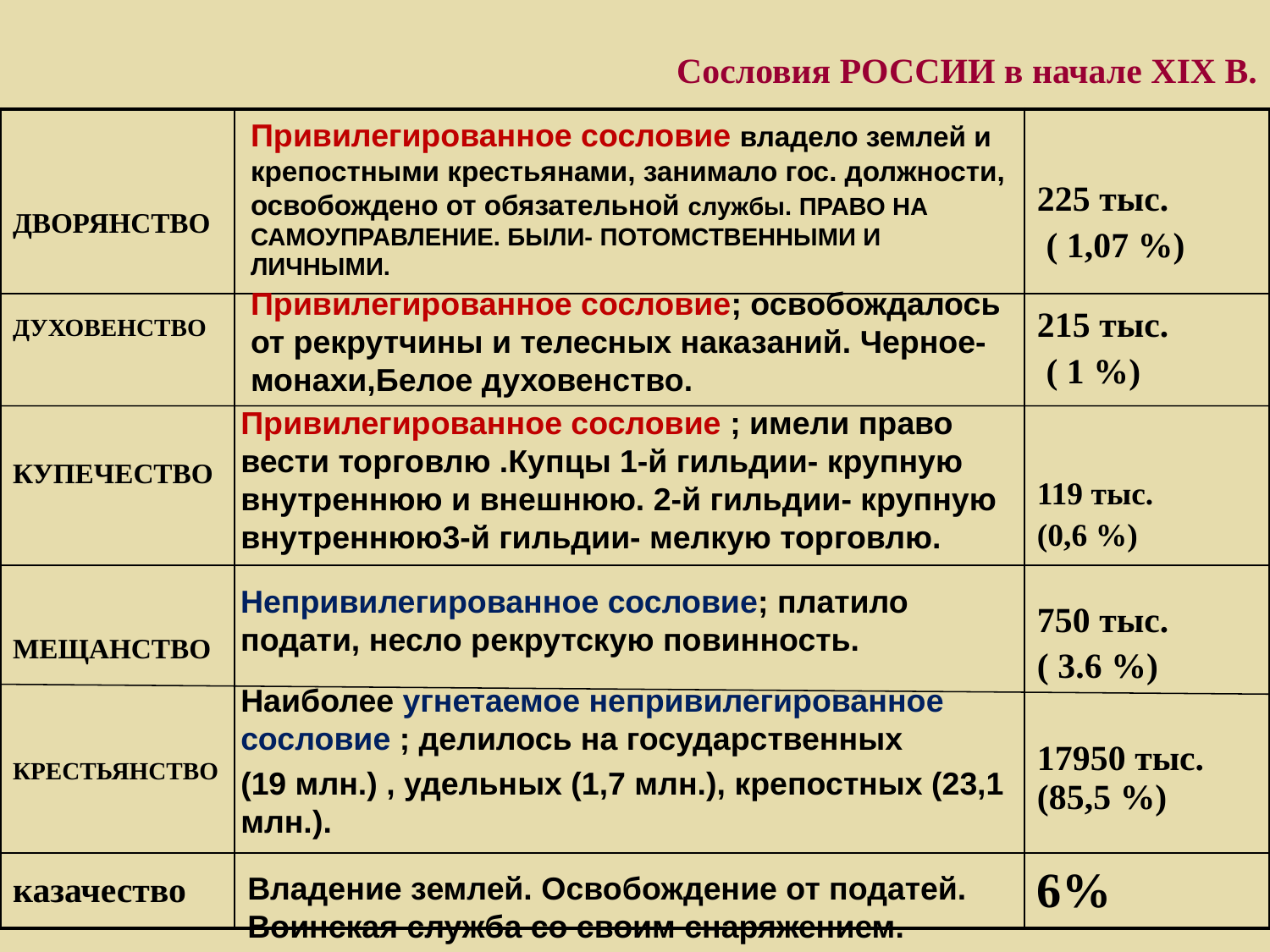

# Сословия РОССИИ в начале XIX В.
| ДВОРЯНСТВО |  | 225 тыс. ( 1,07 %) |
| --- | --- | --- |
| ДУХОВЕНСТВО КУПЕЧЕСТВО |  | 215 тыс. ( 1 %) 119 тыс. (0,6 %) |
| МЕЩАНСТВО КРЕСТЬЯНСТВО |  | 750 тыс. ( 3.6 %) 17950 тыс. (85,5 %) |
| казачество |  | 6% |
Привилегированное сословие владело землей и крепостными крестьянами, занимало гос. должности, освобождено от обязательной службы. ПРАВО НА САМОУПРАВЛЕНИЕ. БЫЛИ- ПОТОМСТВЕННЫМИ И ЛИЧНЫМИ.
Привилегированное сословие; освобождалось от рекрутчины и телесных наказаний. Черное- монахи,Белое духовенство.
Привилегированное сословие ; имели право вести торговлю .Купцы 1-й гильдии- крупную внутреннюю и внешнюю. 2-й гильдии- крупную внутреннюю3-й гильдии- мелкую торговлю.

Непривилегированное сословие; платило подати, несло рекрутскую повинность.
Наиболее угнетаемое непривилегированное сословие ; делилось на государственных
(19 млн.) , удельных (1,7 млн.), крепостных (23,1 млн.).

Владение землей. Освобождение от податей. Воинская служба со своим снаряжением.